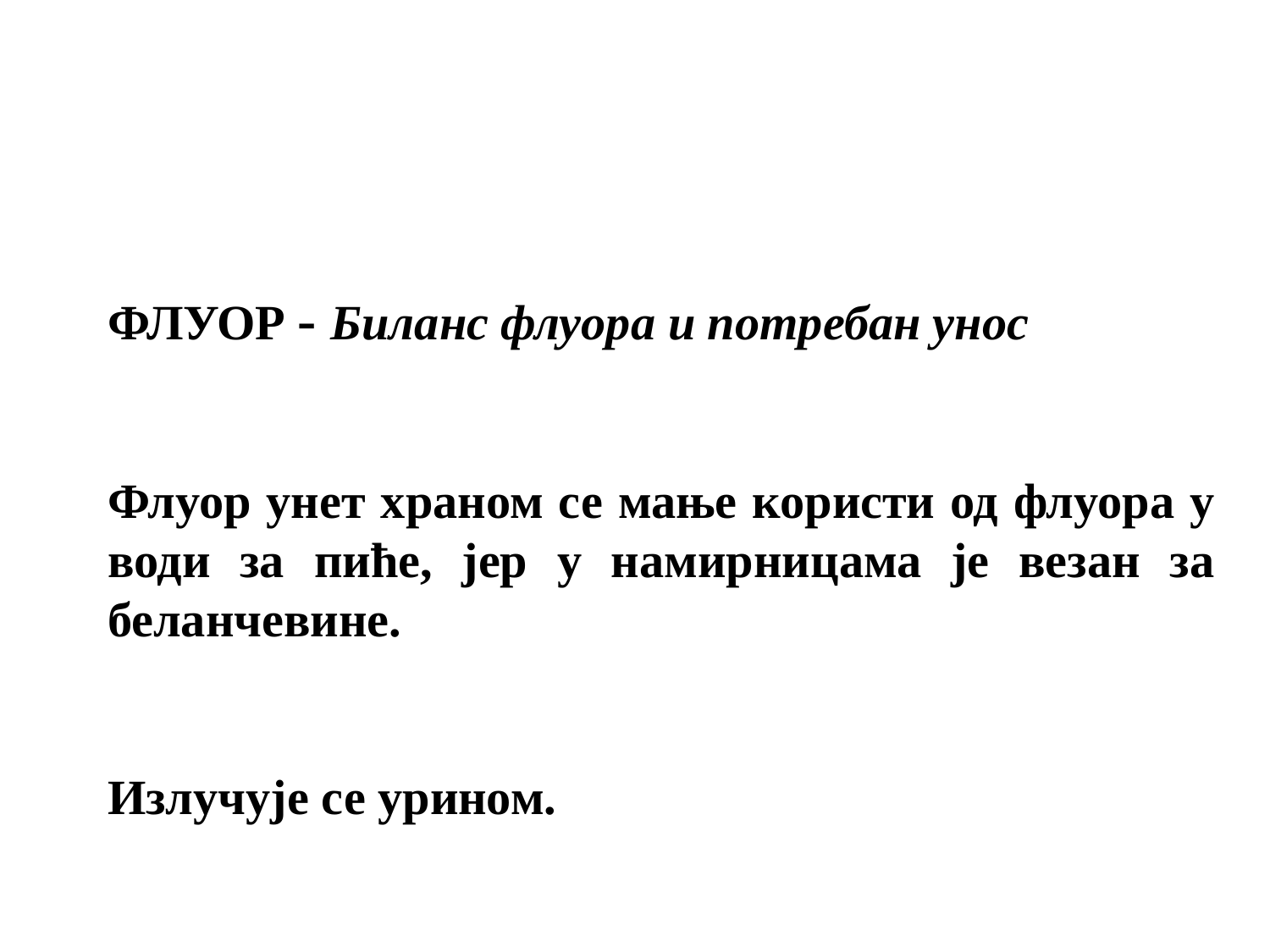

ФЛУОР - Биланс флуора и потребан унос

Флуор унет храном се мање користи од флуора у води за пиће, јер у намирницама је везан за беланчевине.

Излучује се урином.